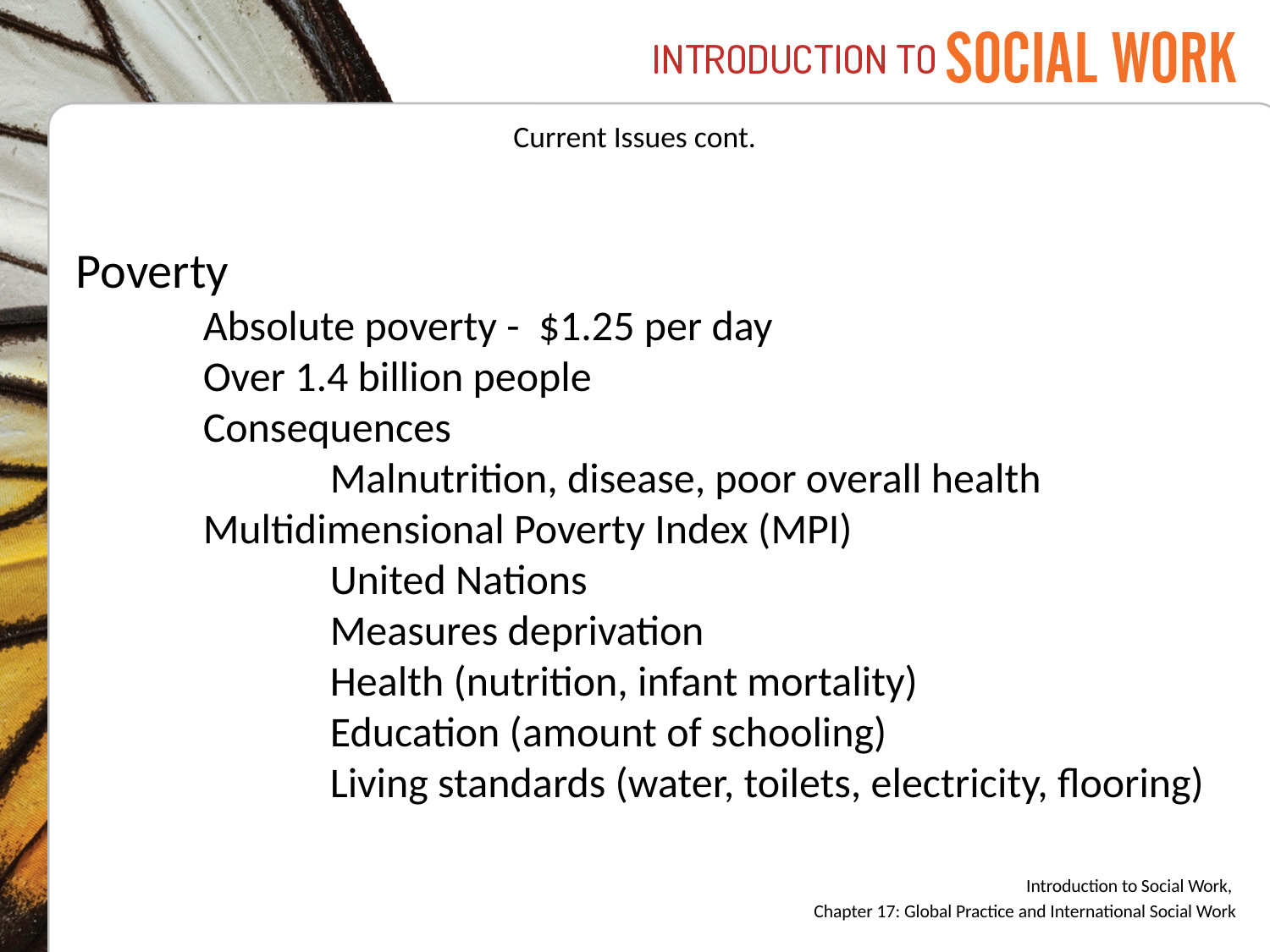

# Current Issues cont.
Poverty
	Absolute poverty -  $1.25 per day
	Over 1.4 billion people
	Consequences
		Malnutrition, disease, poor overall health
	Multidimensional Poverty Index (MPI)
	United Nations
	Measures deprivation
	Health (nutrition, infant mortality)
	Education (amount of schooling)
	Living standards (water, toilets, electricity, flooring)

Introduction to Social Work,
Chapter 17: Global Practice and International Social Work